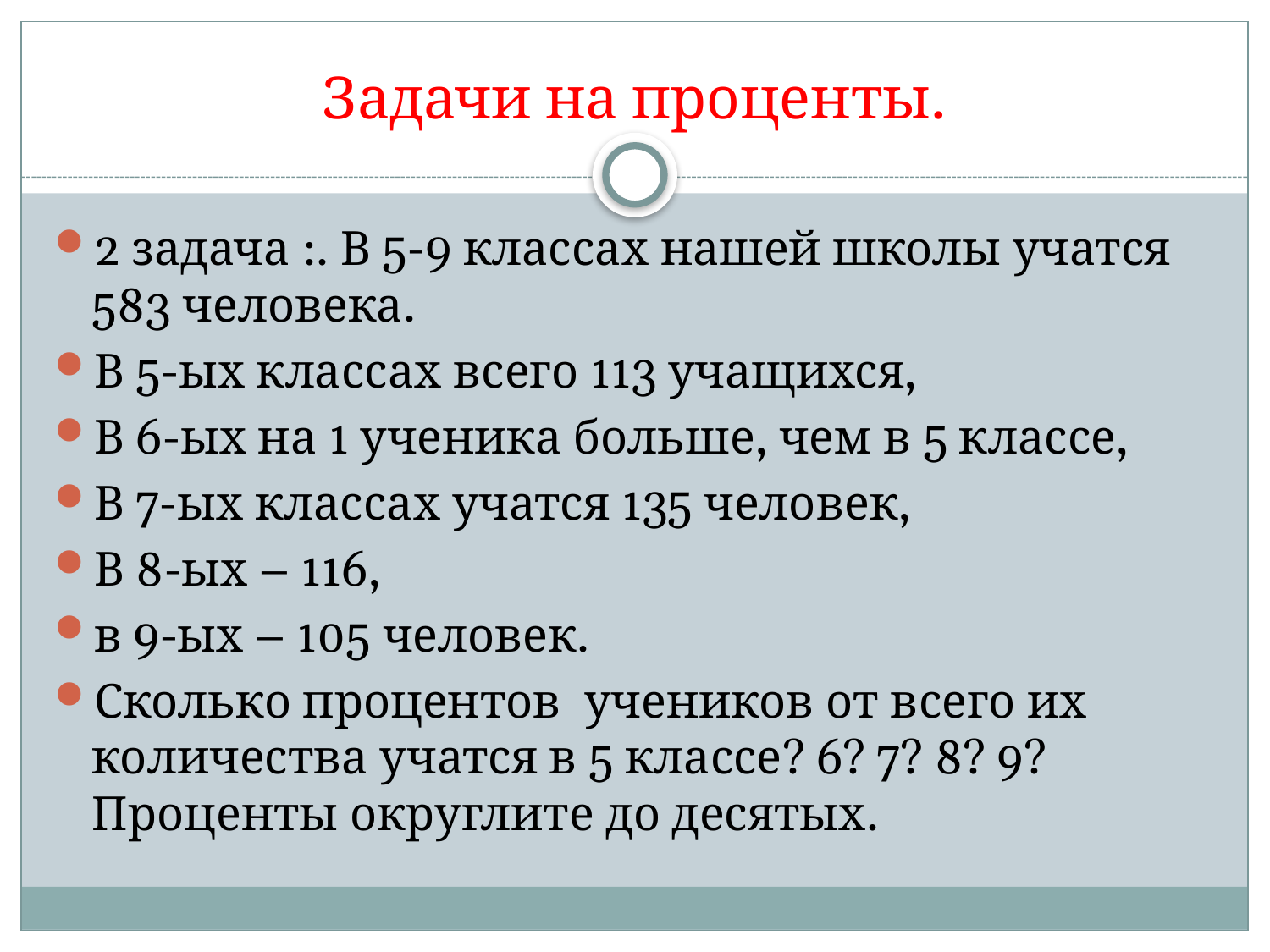

# Задачи на проценты.
2 задача :. В 5-9 классах нашей школы учатся 583 человека.
В 5-ых классах всего 113 учащихся,
В 6-ых на 1 ученика больше, чем в 5 классе,
В 7-ых классах учатся 135 человек,
В 8-ых – 116,
в 9-ых – 105 человек.
Сколько процентов  учеников от всего их количества учатся в 5 классе? 6? 7? 8? 9?
Проценты округлите до десятых.